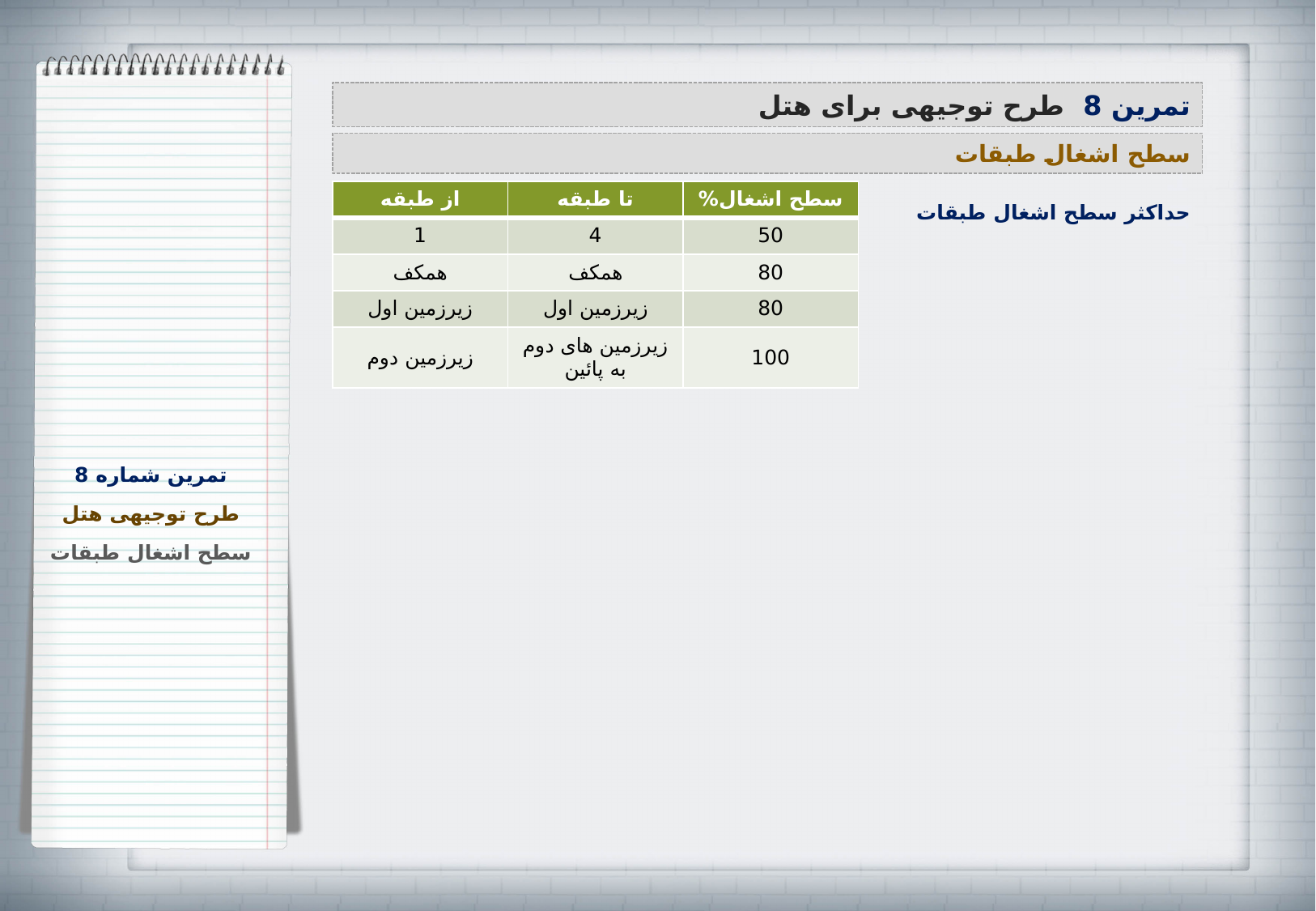

تمرین 8  طرح توجیهی برای هتل
سطح اشغال طبقات
| از طبقه | تا طبقه | سطح اشغال% |
| --- | --- | --- |
| 1 | 4 | 50 |
| همکف | همکف | 80 |
| زیرزمین اول | زیرزمین اول | 80 |
| زیرزمین دوم | زیرزمین های دوم به پائین | 100 |
حداکثر سطح اشغال طبقات
تمرین شماره 8
طرح توجیهی هتل
سطح اشغال طبقات